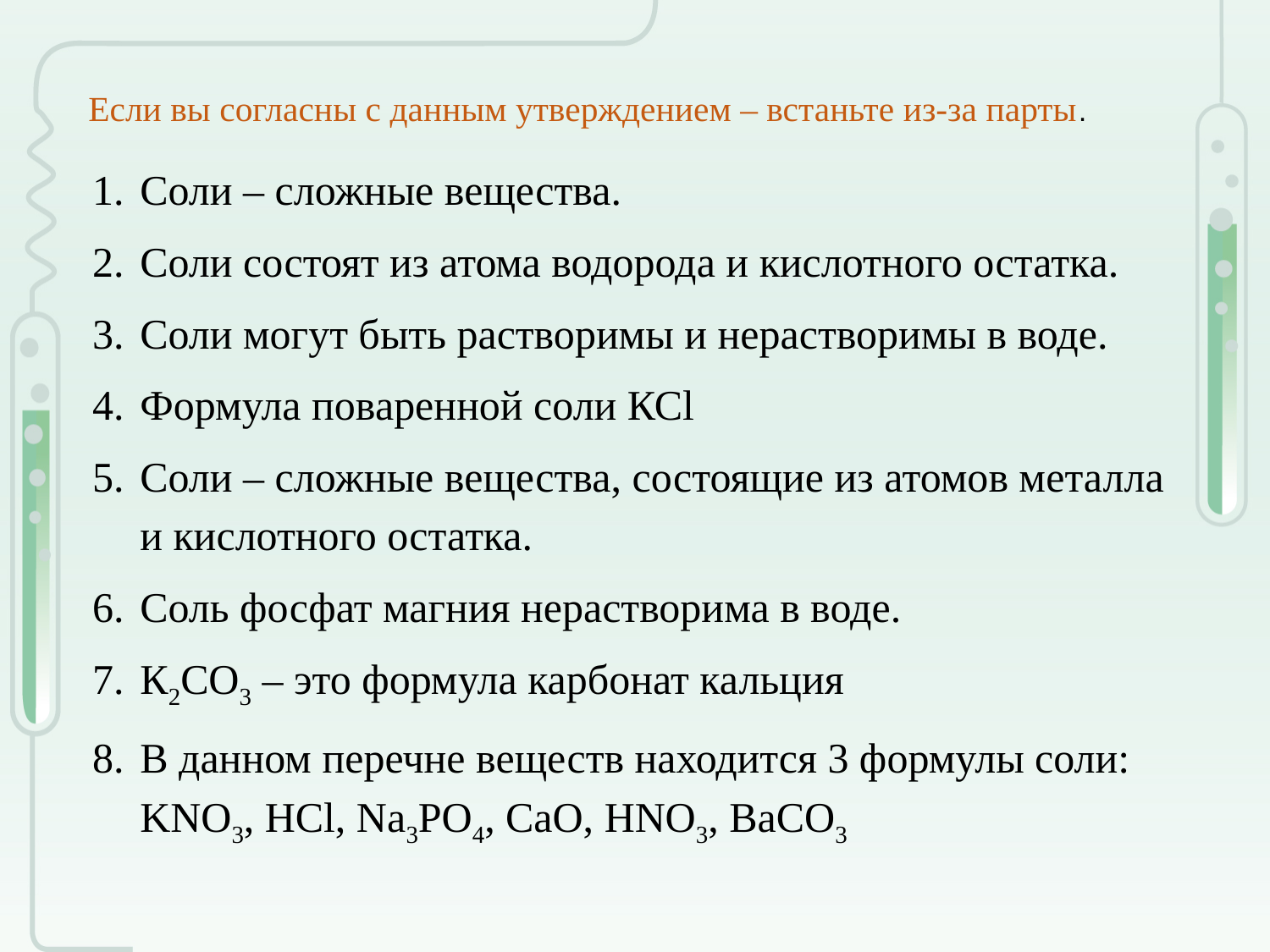

# Если вы согласны с данным утверждением – встаньте из-за парты.
Соли – сложные вещества.
Соли состоят из атома водорода и кислотного остатка.
Соли могут быть растворимы и нерастворимы в воде.
Формула поваренной соли КСl
Соли – сложные вещества, состоящие из атомов металла и кислотного остатка.
Соль фосфат магния нерастворима в воде.
К2СО3 – это формула карбонат кальция
В данном перечне веществ находится 3 формулы соли: KNO3, HCl, Na3PO4, CaO, HNO3, BaCO3